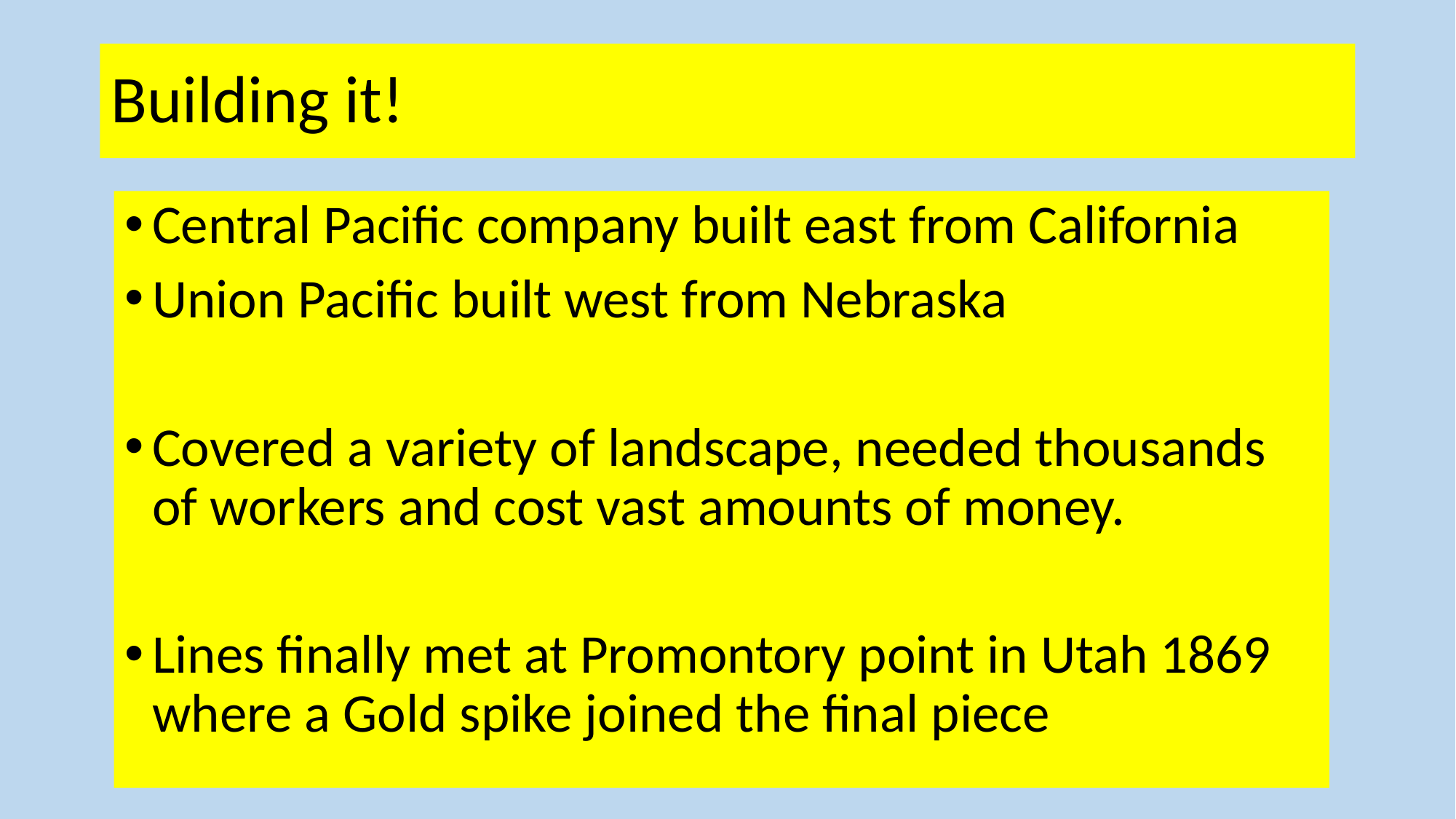

# Building it!
Central Pacific company built east from California
Union Pacific built west from Nebraska

Covered a variety of landscape, needed thousands of workers and cost vast amounts of money.

Lines finally met at Promontory point in Utah 1869 where a Gold spike joined the final piece